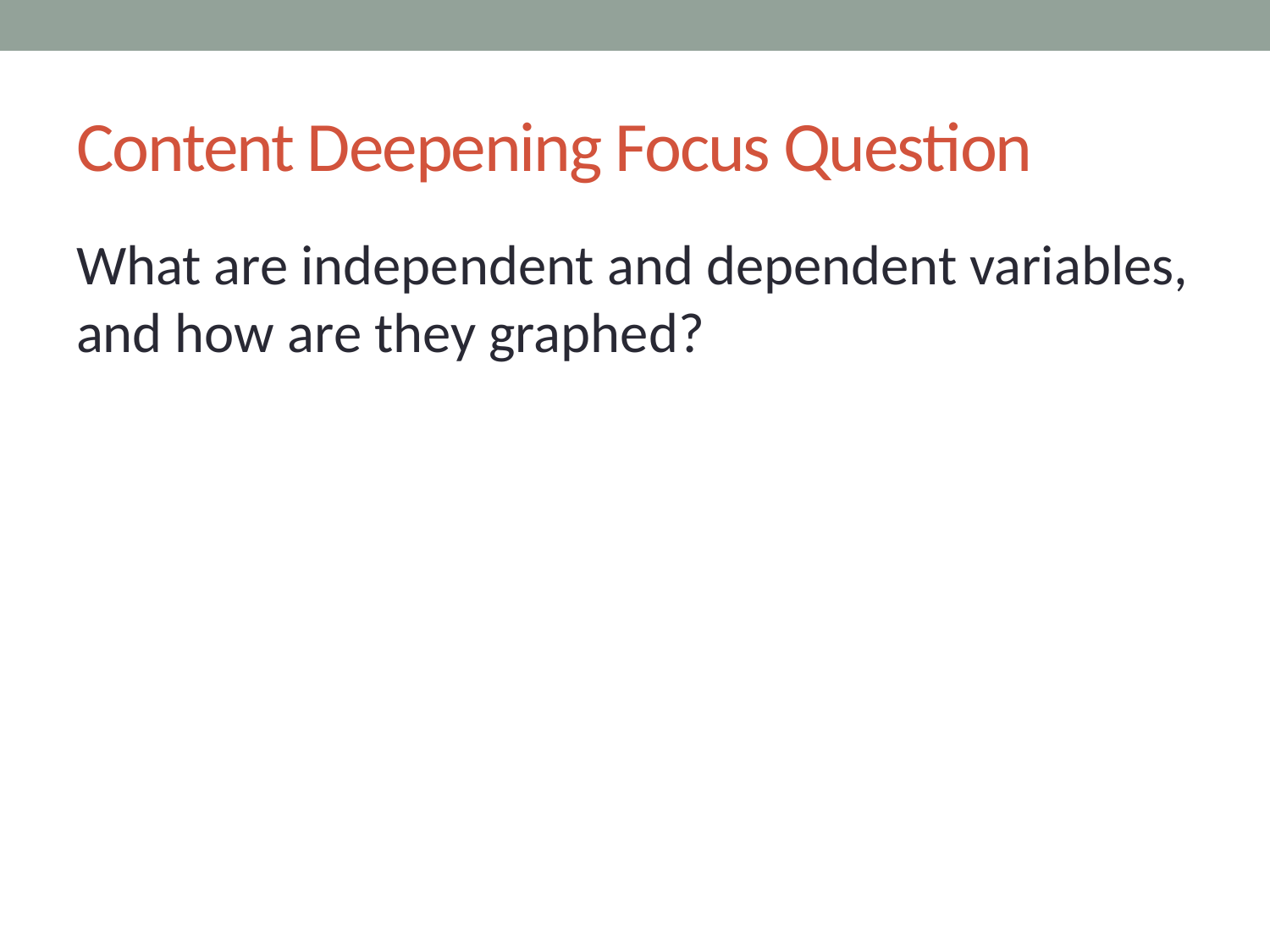

# Content Deepening Focus Question
What are independent and dependent variables, and how are they graphed?